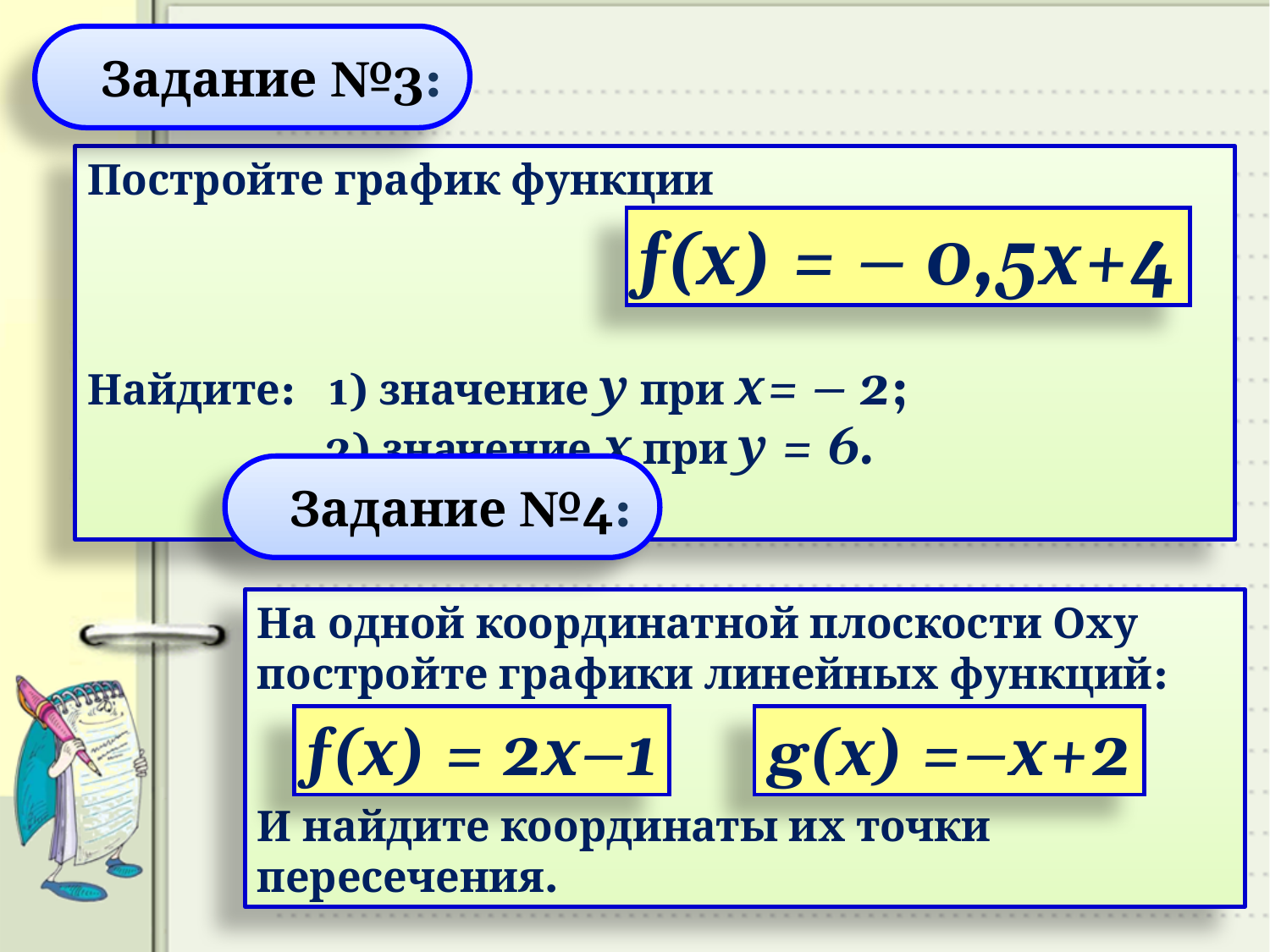

Задание №3:
Постройте график функции

Найдите:   1) значение у при х= – 2;
                      2) значение х при у = 6.
f(х) = – 0,5х+4
Задание №4:
На одной координатной плоскости Оху постройте графики линейных функций:

И найдите координаты их точки пересечения.
f(х) = 2х–1
g(х) =–х+2